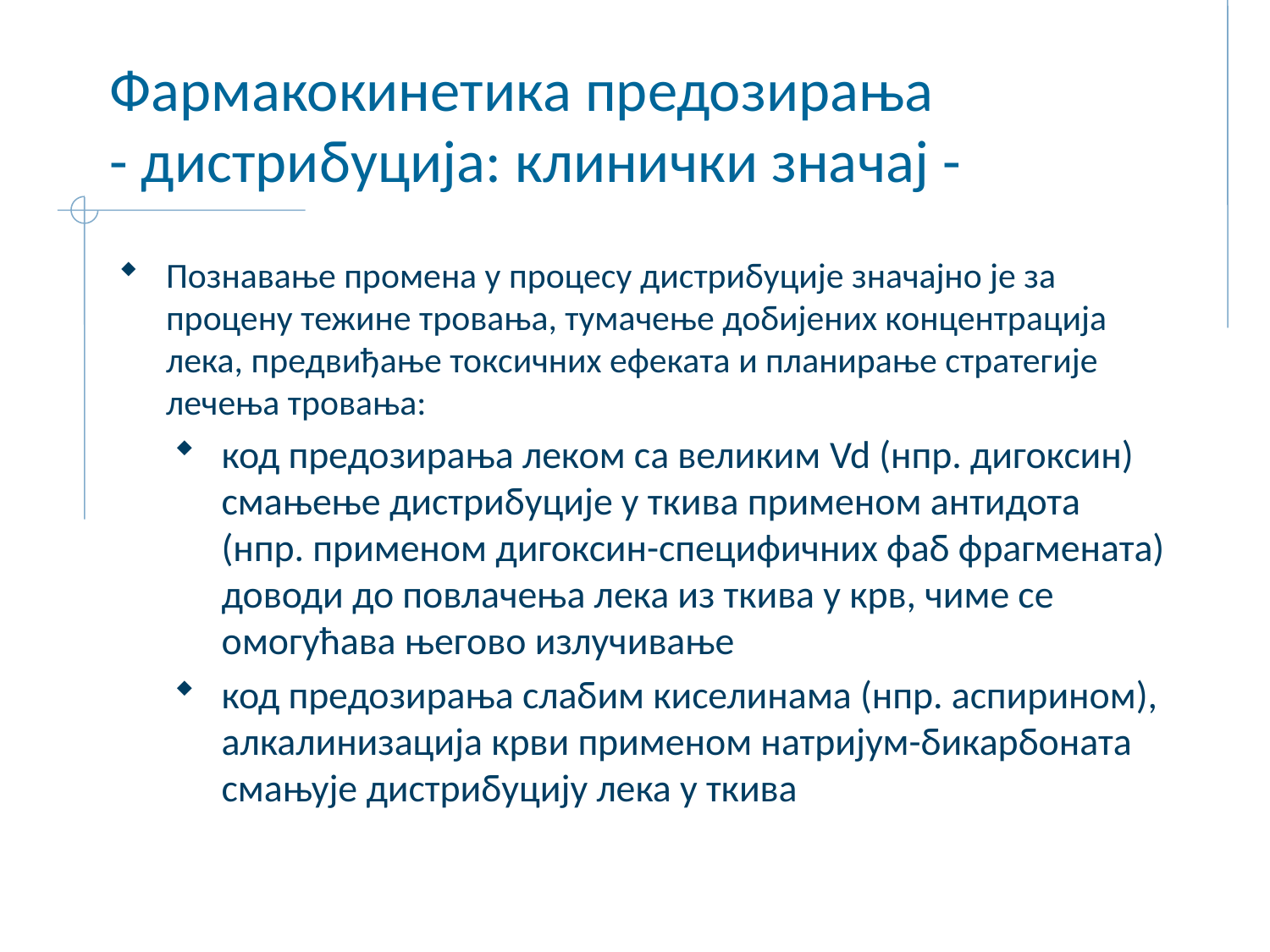

# Фармакокинетика предозирања - дистрибуција: клинички значај -
Познавање промена у процесу дистрибуције значајно је за процену тежине тровања, тумачење добијених концентрација лека, предвиђање токсичних ефеката и планирање стратегије лечења тровања:
код предозирања леком са великим Vd (нпр. дигоксин) смањење дистрибуције у ткива применом антидота (нпр. применом дигоксин-специфичних фаб фрагмената) доводи до повлачења лека из ткива у крв, чиме се омогућава његово излучивање
код предозирања слабим киселинама (нпр. аспирином), алкалинизација крви применом натријум-бикарбоната смањује дистрибуцију лека у ткива